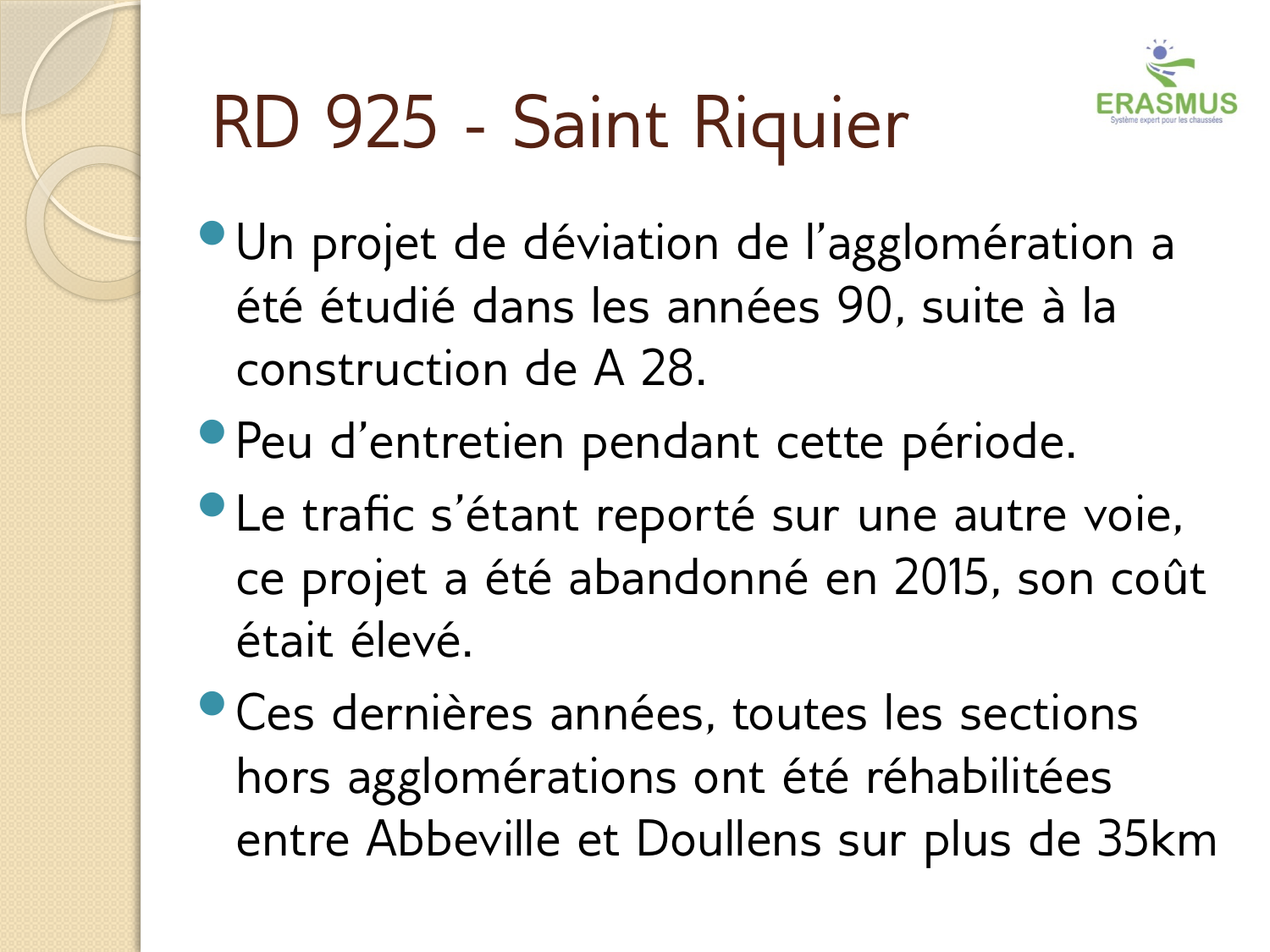

# RD 925 - Saint Riquier
Un projet de déviation de l’agglomération a été étudié dans les années 90, suite à la construction de A 28.
Peu d’entretien pendant cette période.
Le trafic s’étant reporté sur une autre voie, ce projet a été abandonné en 2015, son coût était élevé.
Ces dernières années, toutes les sections hors agglomérations ont été réhabilitées entre Abbeville et Doullens sur plus de 35km